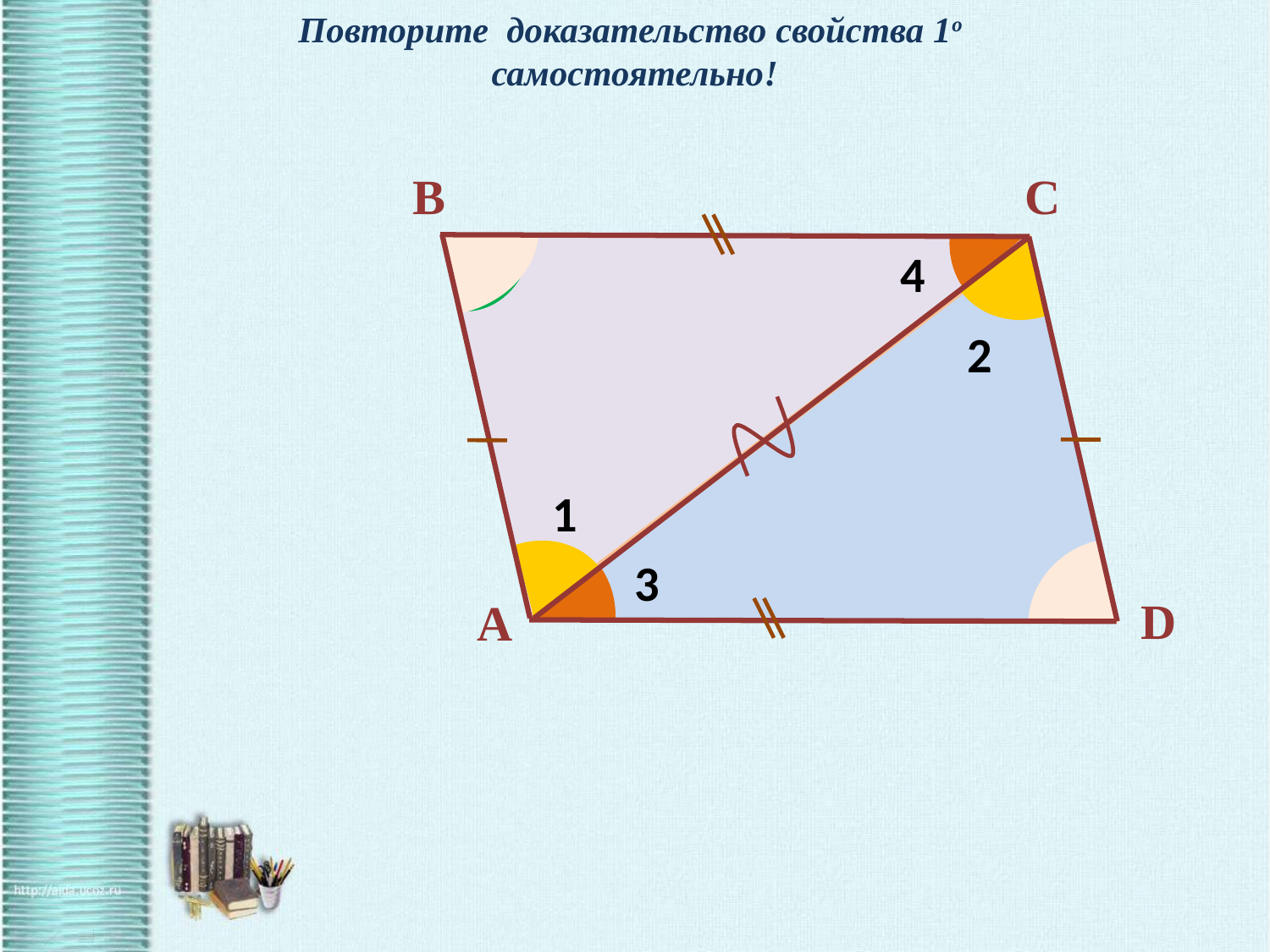

# Повторите  доказательство свойства 1о  самостоятельно!

В
С

4
2

1

3

D
А